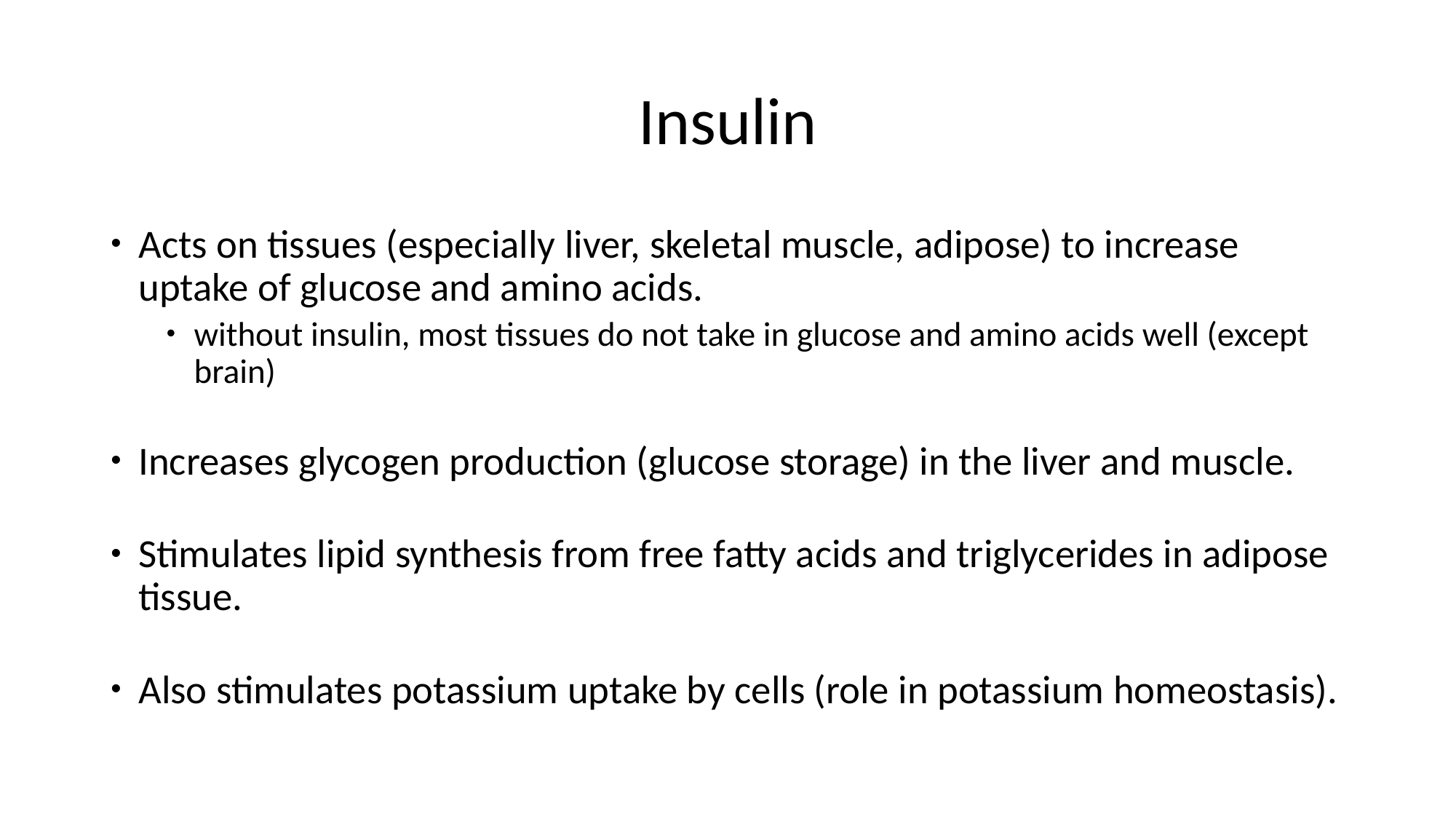

# Insulin
Acts on tissues (especially liver, skeletal muscle, adipose) to increase uptake of glucose and amino acids.
without insulin, most tissues do not take in glucose and amino acids well (except brain)

Increases glycogen production (glucose storage) in the liver and muscle.

Stimulates lipid synthesis from free fatty acids and triglycerides in adipose tissue.

Also stimulates potassium uptake by cells (role in potassium homeostasis).